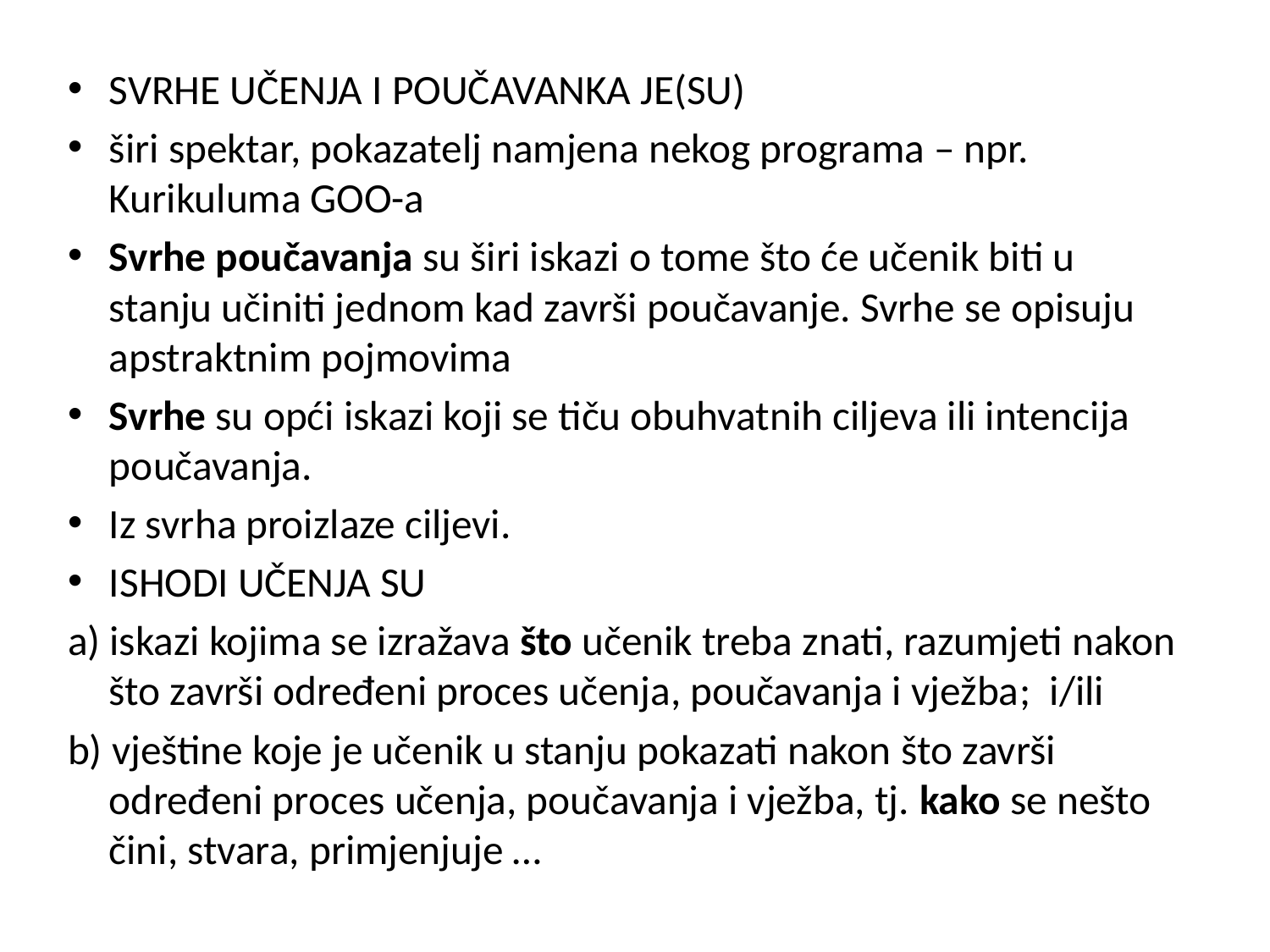

SVRHE UČENJA I POUČAVANKA JE(SU)
širi spektar, pokazatelj namjena nekog programa – npr. Kurikuluma GOO-a
Svrhe poučavanja su širi iskazi o tome što će učenik biti u stanju učiniti jednom kad završi poučavanje. Svrhe se opisuju apstraktnim pojmovima
Svrhe su opći iskazi koji se tiču obuhvatnih ciljeva ili intencija poučavanja.
Iz svrha proizlaze ciljevi.
ISHODI UČENJA SU
a) iskazi kojima se izražava što učenik treba znati, razumjeti nakon što završi određeni proces učenja, poučavanja i vježba;  i/ili
b) vještine koje je učenik u stanju pokazati nakon što završi određeni proces učenja, poučavanja i vježba, tj. kako se nešto čini, stvara, primjenjuje …